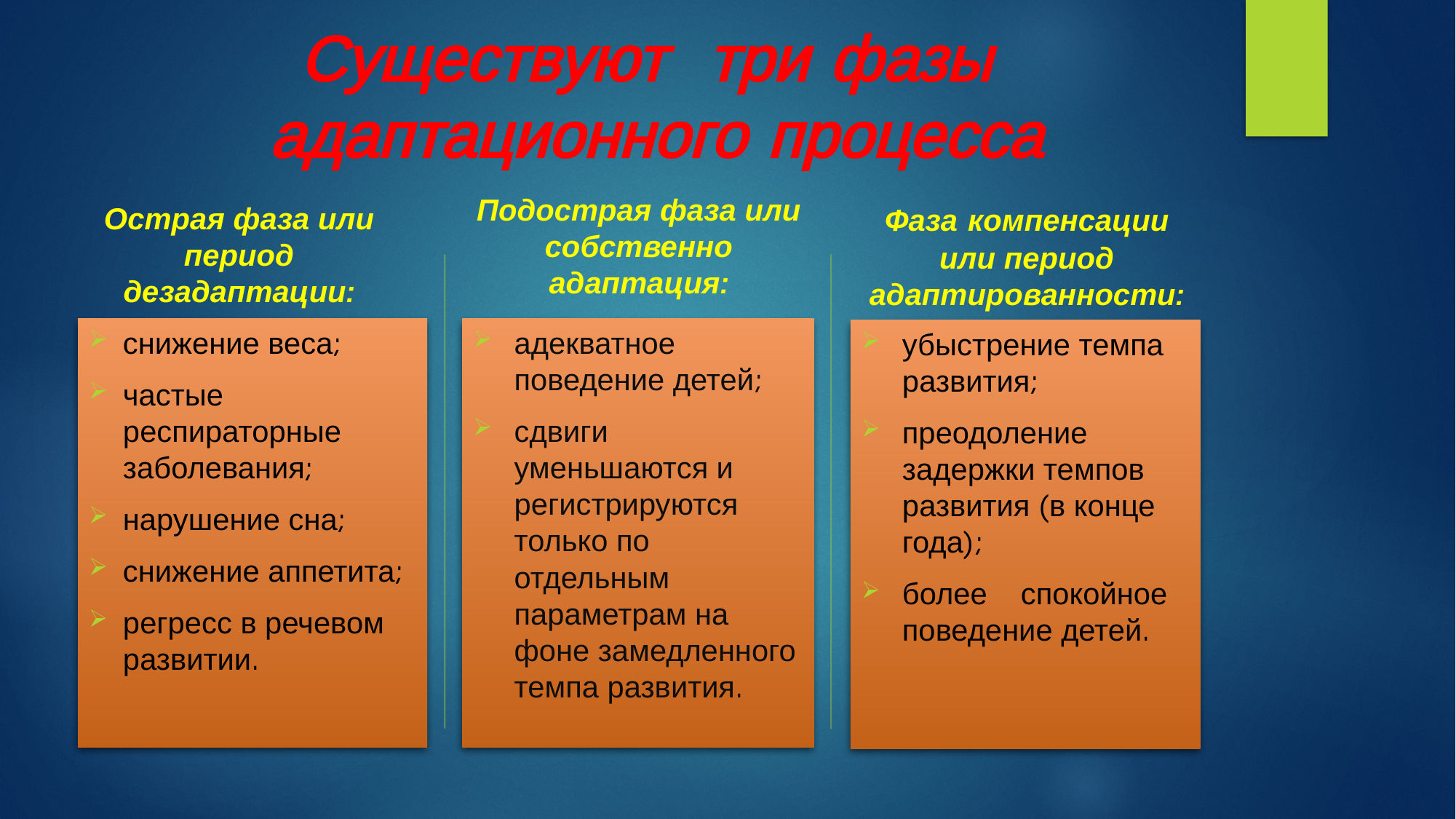

# Существуют  три фазы адаптационного процесса
Фаза компенсации или период адаптированности:
Подострая фаза или собственно адаптация:

Острая фаза или период дезадаптации:
снижение веса;
частые респираторные заболевания;
нарушение сна;
снижение аппетита;
регресс в речевом развитии.
адекватное поведение детей;
сдвиги уменьшаются и регистрируются только по отдельным параметрам на фоне замедленного темпа развития.

убыстрение темпа развития;
преодоление задержки темпов развития (в конце года);
более    спокойное поведение детей.